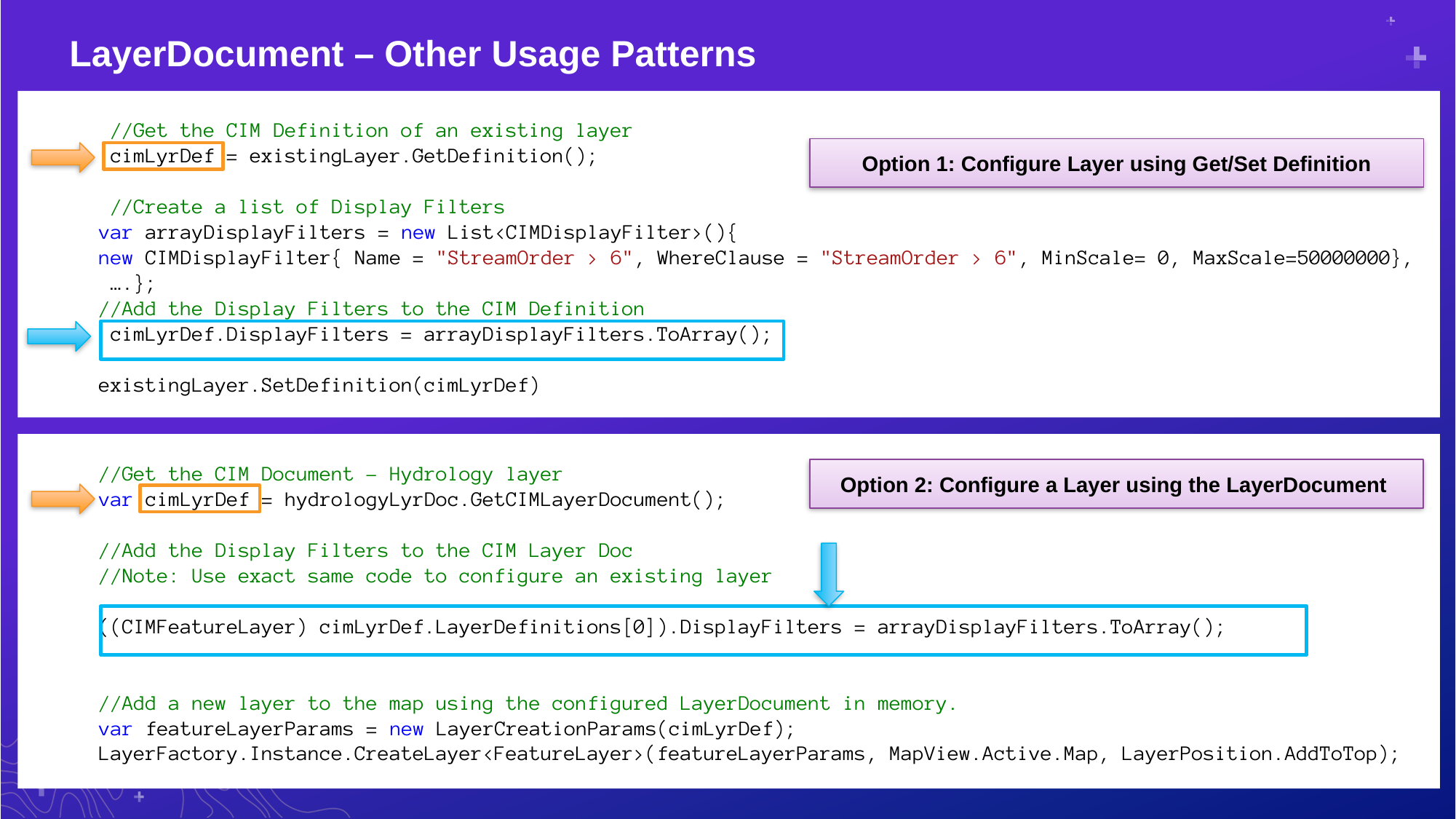

# LayerDocument – Other Usage Patterns

        //Get the CIM Definition of an existing layer
        cimLyrDef = existingLayer.GetDefinition();

        //Create a list of Display Filters
       var arrayDisplayFilters = new List<CIMDisplayFilter>(){
       new CIMDisplayFilter{ Name = "StreamOrder > 6", WhereClause = "StreamOrder > 6", MinScale= 0, MaxScale=50000000},
        ….};
       //Add the Display Filters to the CIM Definition
        cimLyrDef.DisplayFilters = arrayDisplayFilters.ToArray();

       existingLayer.SetDefinition(cimLyrDef)

Option 1: Configure Layer using Get/Set Definition

Option 2: Configure a Layer using the LayerDocument

       //Get the CIM Document – Hydrology layer
       var cimLyrDef = hydrologyLyrDoc.GetCIMLayerDocument();

       //Add the Display Filters to the CIM Layer Doc
       //Note: Use exact same code to configure an existing layer

       ((CIMFeatureLayer) cimLyrDef.LayerDefinitions[0]).DisplayFilters = arrayDisplayFilters.ToArray();

       //Add a new layer to the map using the configured LayerDocument in memory.
       var featureLayerParams = new LayerCreationParams(cimLyrDef);
       LayerFactory.Instance.CreateLayer<FeatureLayer>(featureLayerParams, MapView.Active.Map, LayerPosition.AddToTop);

Option 2: Configure a Layer using the LayerDocument